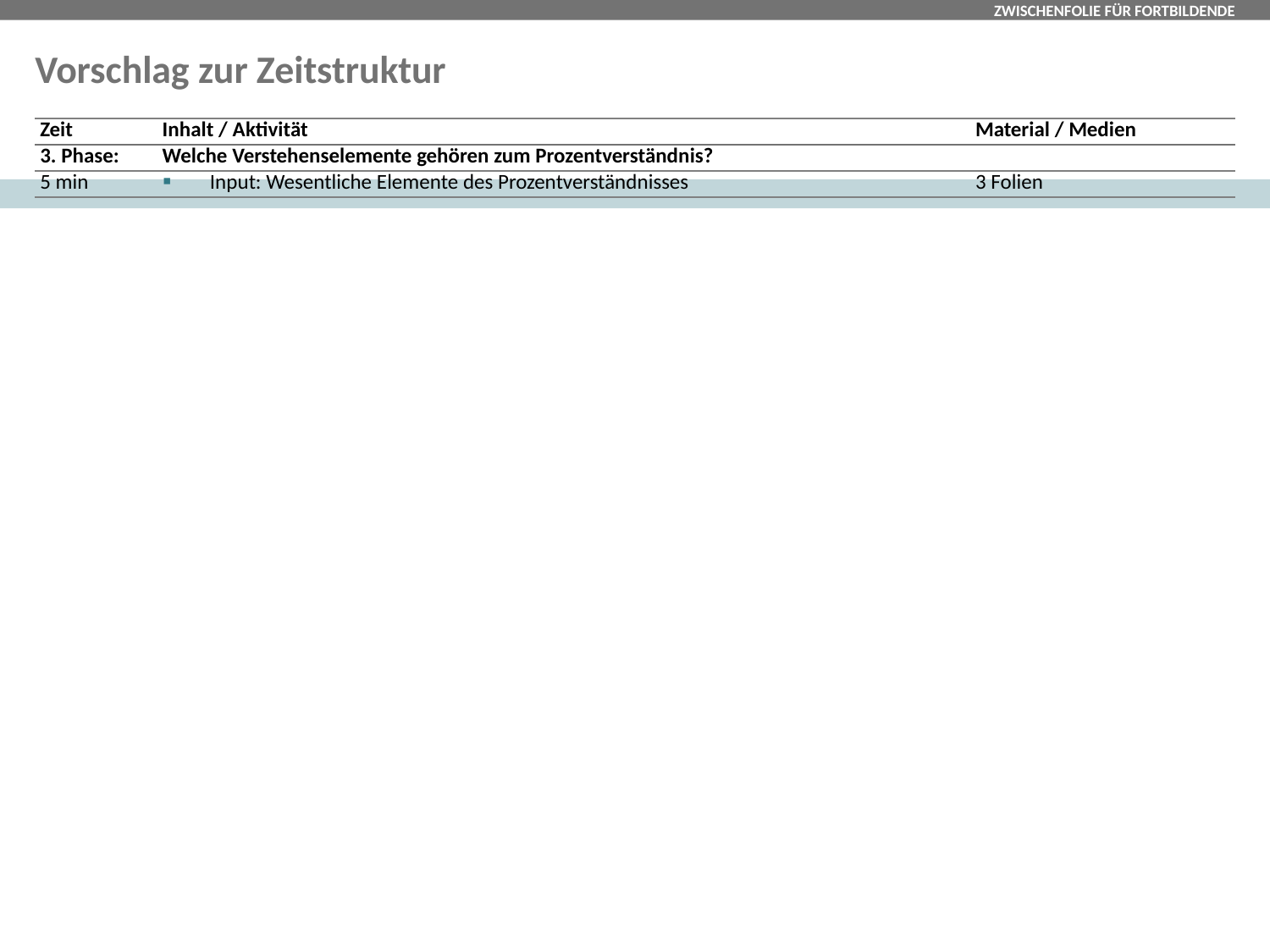

# Vorschlag zur Zeitstruktur
| Zeit | Inhalt / Aktivität | Material / Medien |
| --- | --- | --- |
| 3. Phase: | Welche Verstehenselemente gehören zum Prozentverständnis? |  |
| 5 min | Input: Wesentliche Elemente des Prozentverständnisses | 3 Folien |